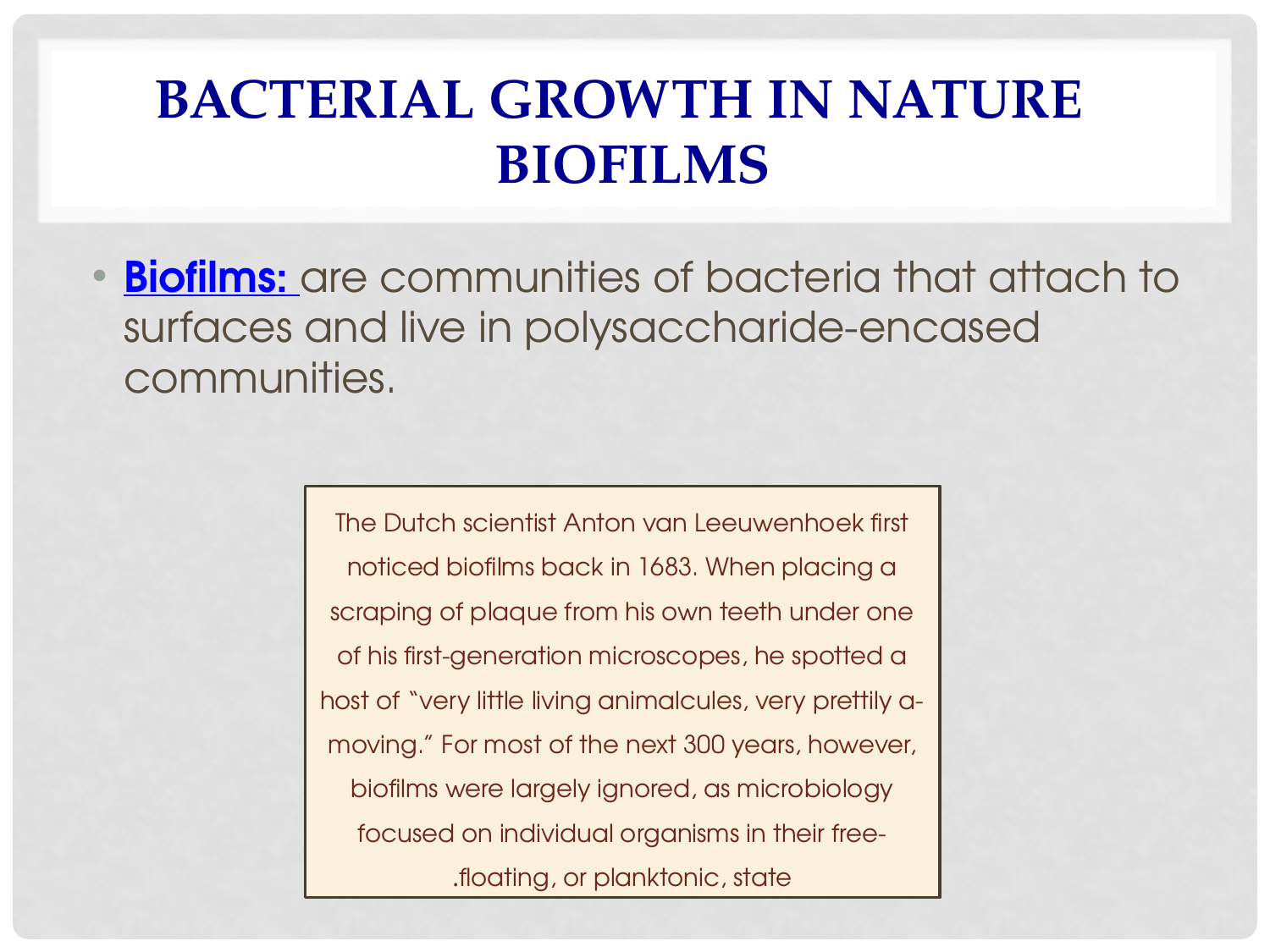

# Bacterial Growth in Nature   biofilms
Biofilms: are communities of bacteria that attach to surfaces and live in polysaccharide-encased communities.
The Dutch scientist Anton van Leeuwenhoek first noticed biofilms back in 1683. When placing a scraping of plaque from his own teeth under one of his first-generation microscopes, he spotted a host of “very little living animalcules, very prettily a-moving.” For most of the next 300 years, however, biofilms were largely ignored, as microbiology focused on individual organisms in their free-floating, or planktonic, state.